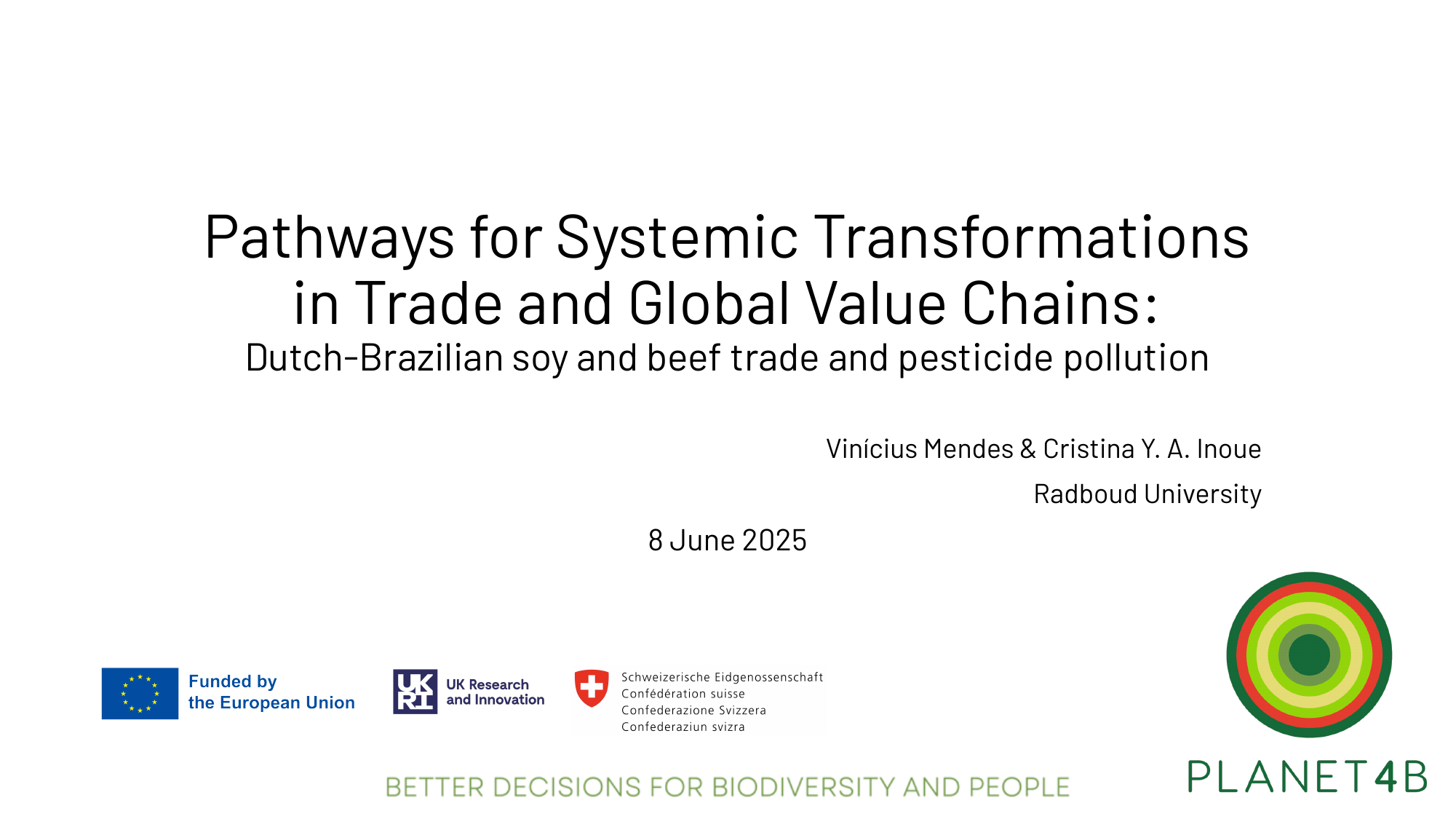

# Pathways for Systemic Transformations in Trade and Global Value Chains: Dutch-Brazilian soy and beef trade and pesticide pollution
Vinícius Mendes & Cristina Y. A. Inoue
Radboud University
8 June 2025